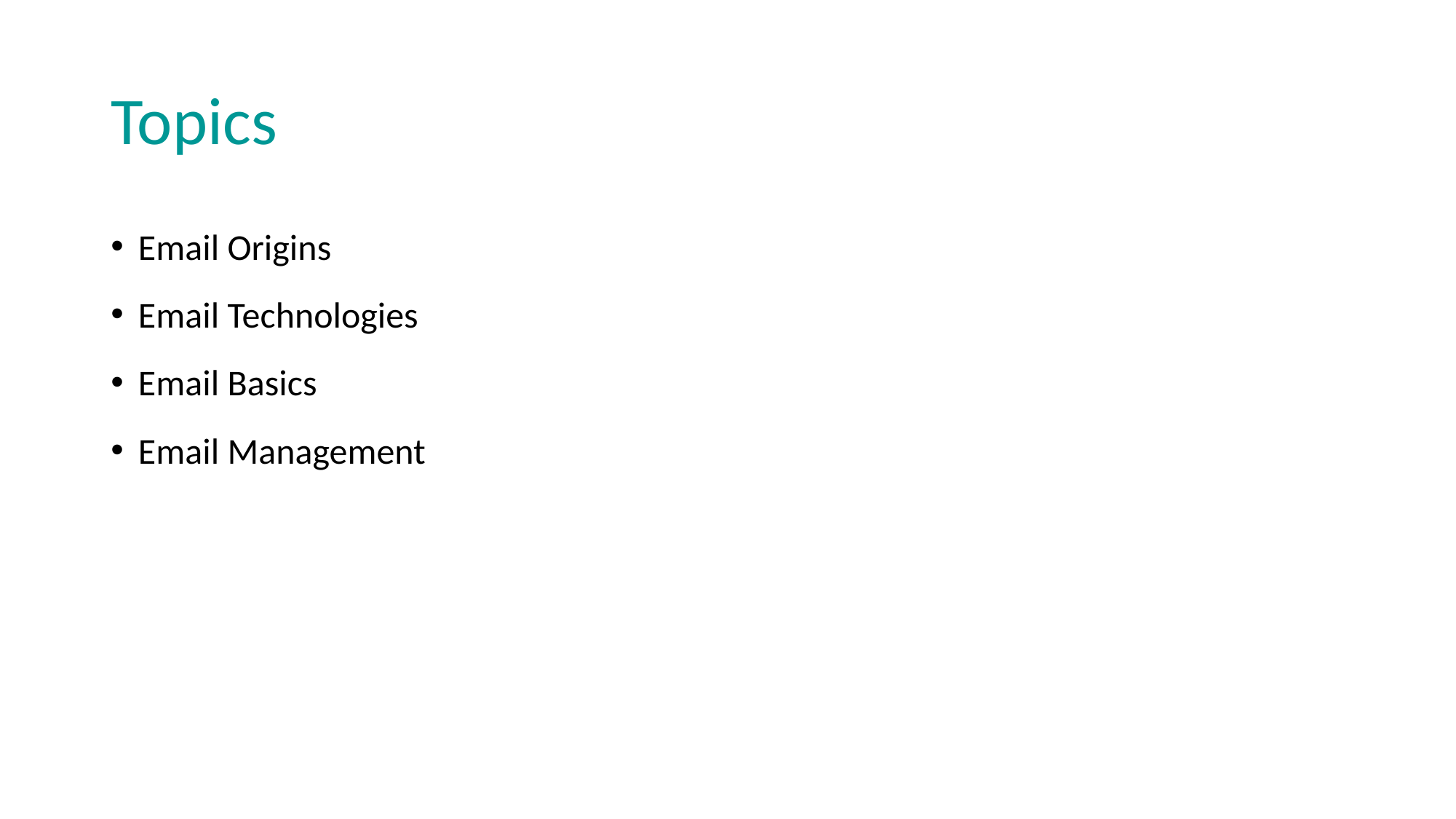

# Topics
Email Origins
Email Technologies
Email Basics
Email Management